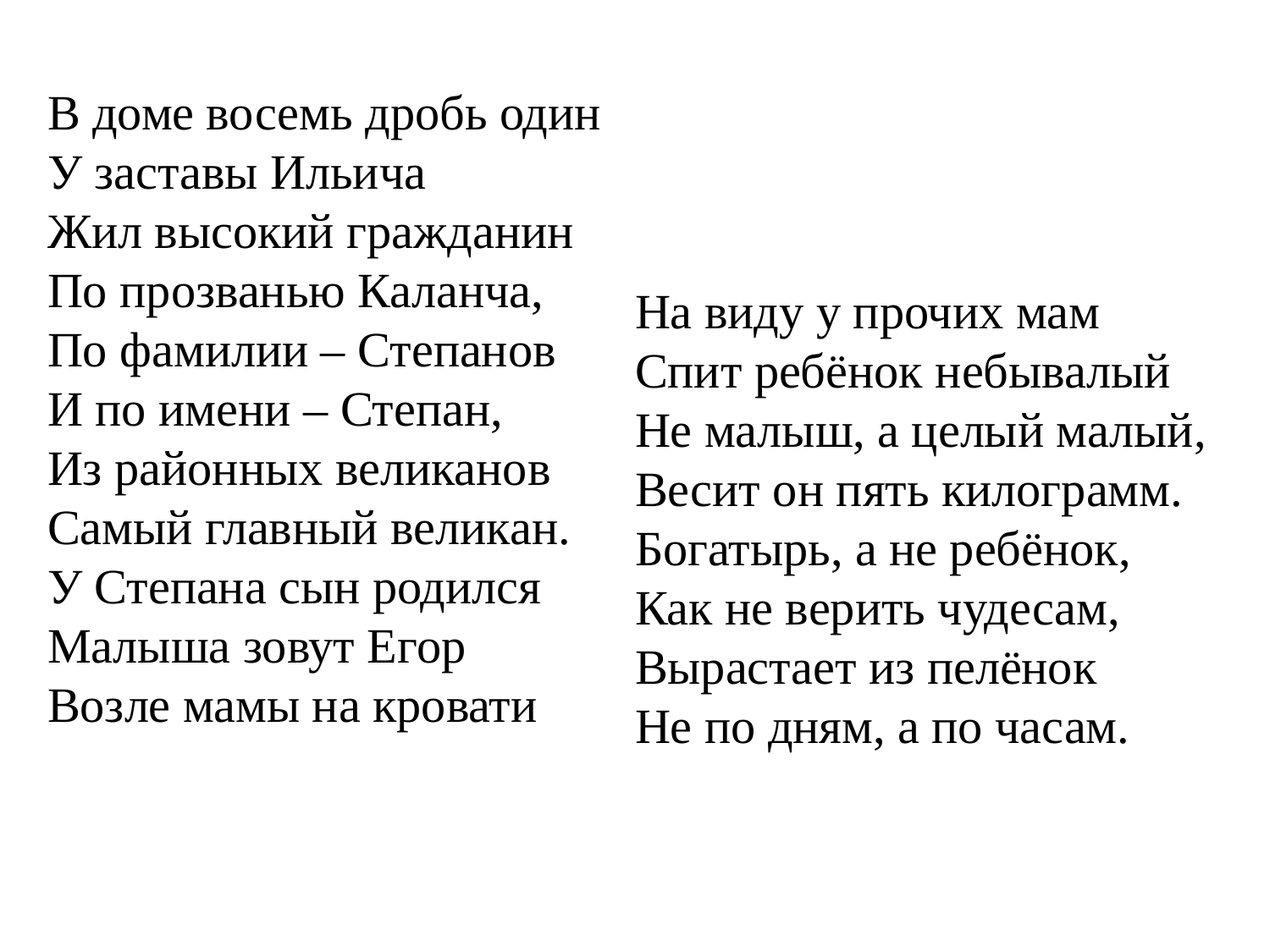

В доме восемь дробь один
У заставы Ильича
Жил высокий гражданин
По прозванью Каланча,
По фамилии – Степанов
И по имени – Степан,
Из районных великанов
Самый главный великан.
У Степана сын родился
Малыша зовут Егор
Возле мамы на кровати

На виду у прочих мам
Спит ребёнок небывалый
Не малыш, а целый малый,
Весит он пять килограмм.
Богатырь, а не ребёнок,
Как не верить чудесам,
Вырастает из пелёнок
Не по дням, а по часам.